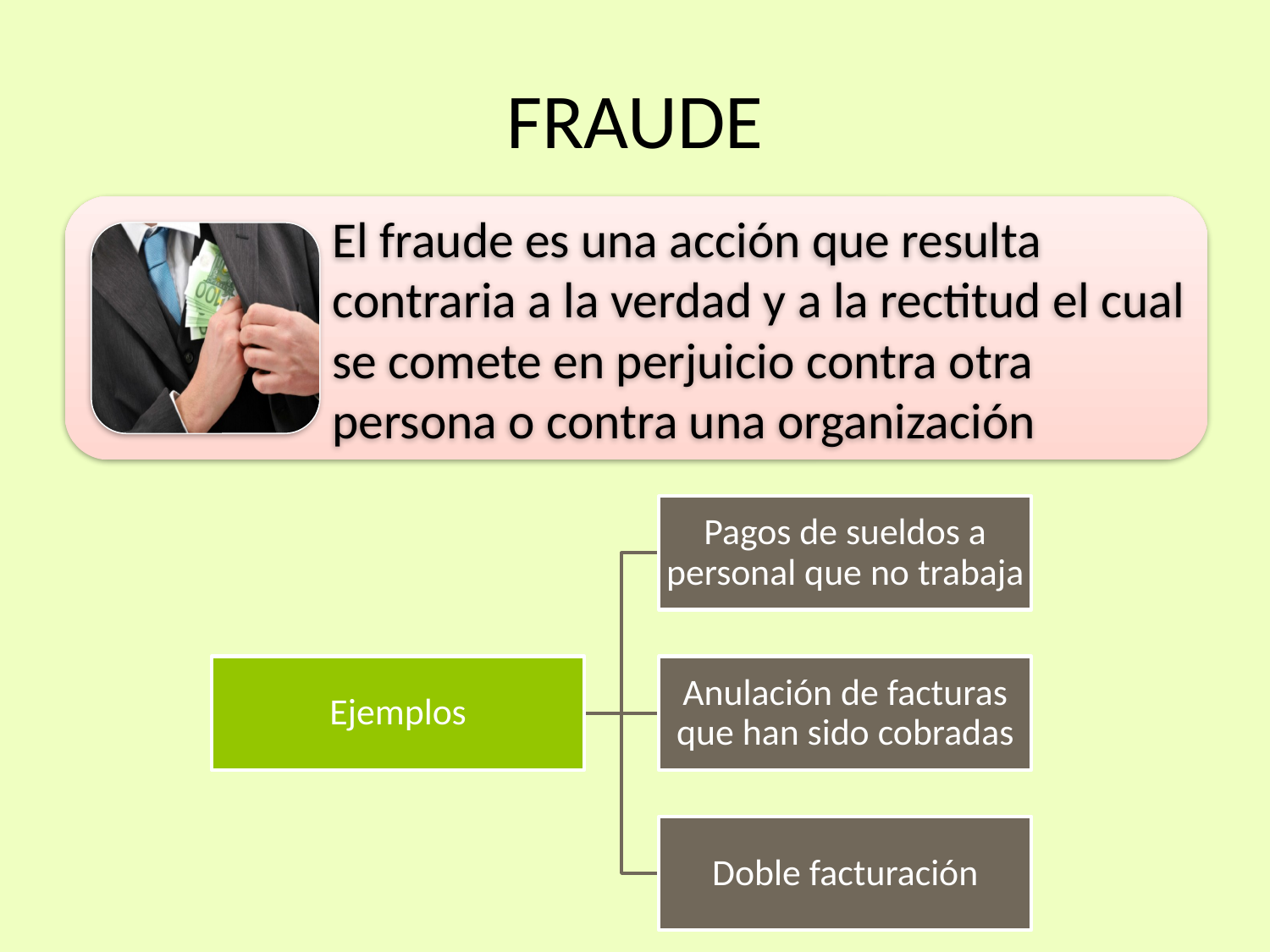

# FRAUDE
El fraude es una acción que resulta contraria a la verdad y a la rectitud el cual se comete en perjuicio contra otra persona o contra una organización
Ejemplos
Pagos de sueldos a personal que no trabaja
Anulación de facturas que han sido cobradas
Doble facturación